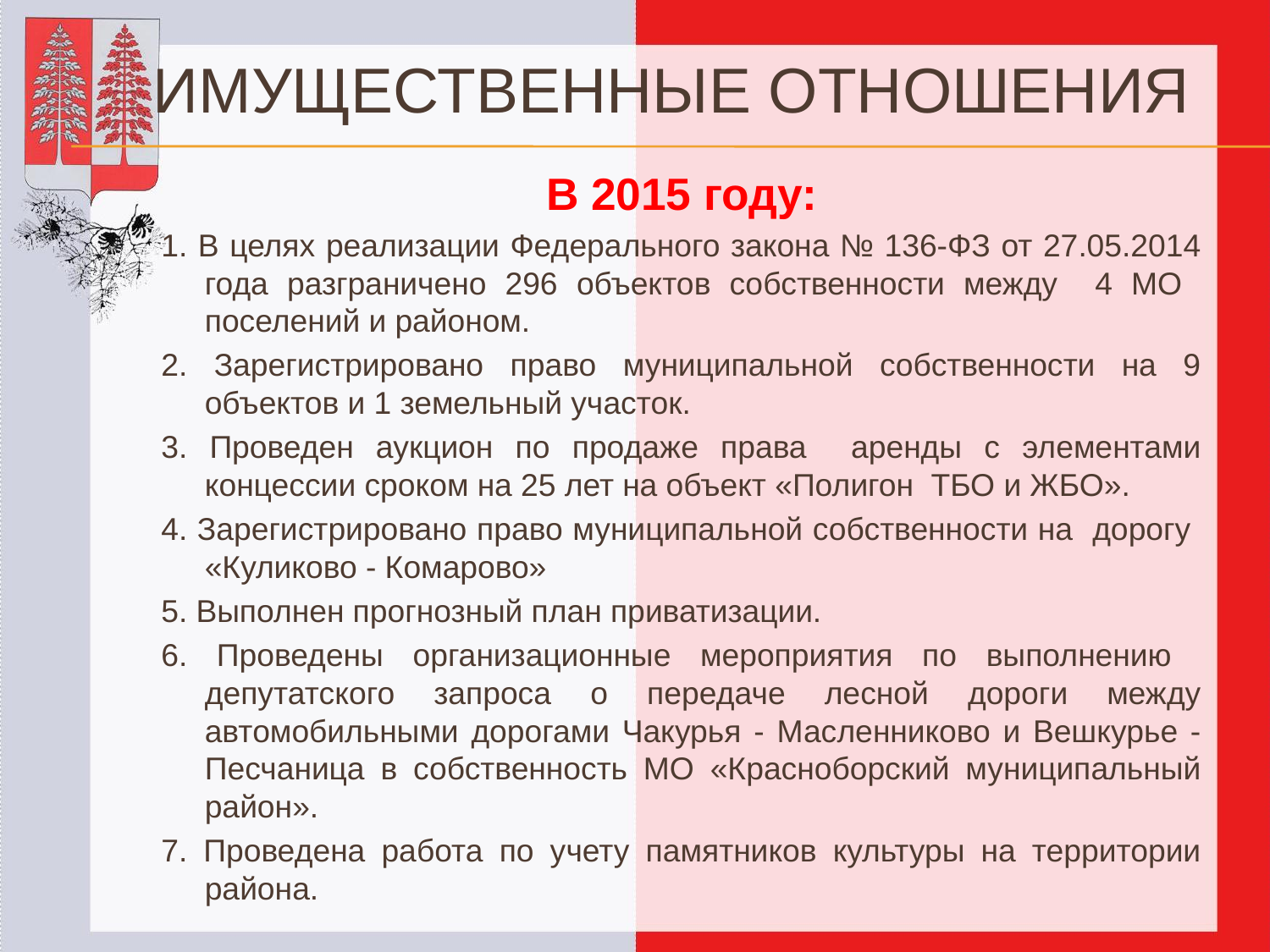

# Имущественные отношения
В 2015 году:
1. В целях реализации Федерального закона № 136-ФЗ от 27.05.2014 года разграничено 296 объектов собственности между  4 МО  поселений и районом.
2. Зарегистрировано право муниципальной собственности на 9 объектов и 1 земельный участок.
3. Проведен аукцион по продаже права  аренды с элементами концессии сроком на 25 лет на объект «Полигон  ТБО и ЖБО».
4. Зарегистрировано право муниципальной собственности на  дорогу  «Куликово - Комарово»
5. Выполнен прогнозный план приватизации.
6. Проведены организационные мероприятия по выполнению  депутатского запроса о передаче лесной дороги между автомобильными дорогами Чакурья - Масленниково и Вешкурье - Песчаница в собственность МО «Красноборский муниципальный район».
7. Проведена работа по учету памятников культуры на территории района.